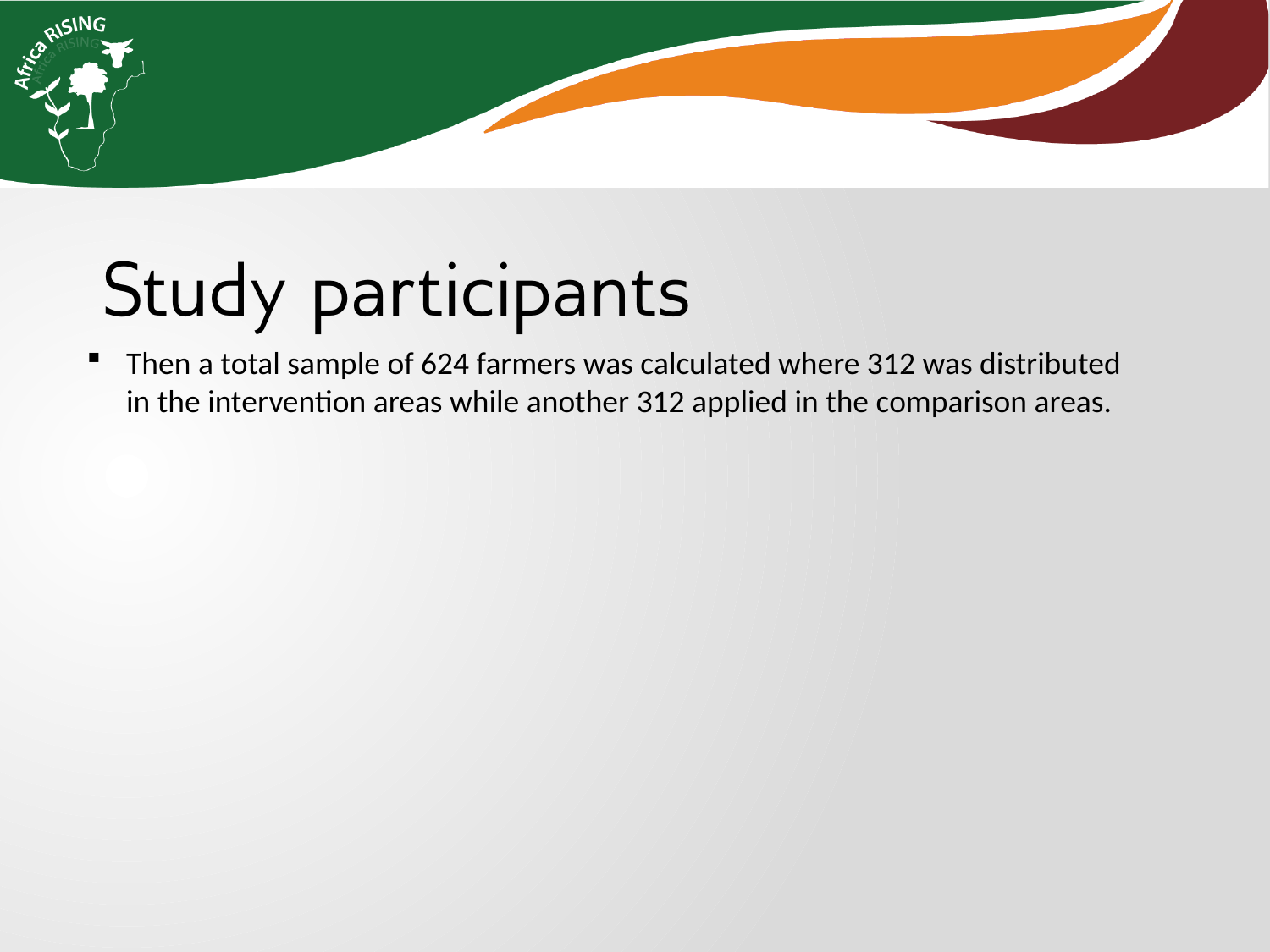

Study participants
Then a total sample of 624 farmers was calculated where 312 was distributed in the intervention areas while another 312 applied in the comparison areas.